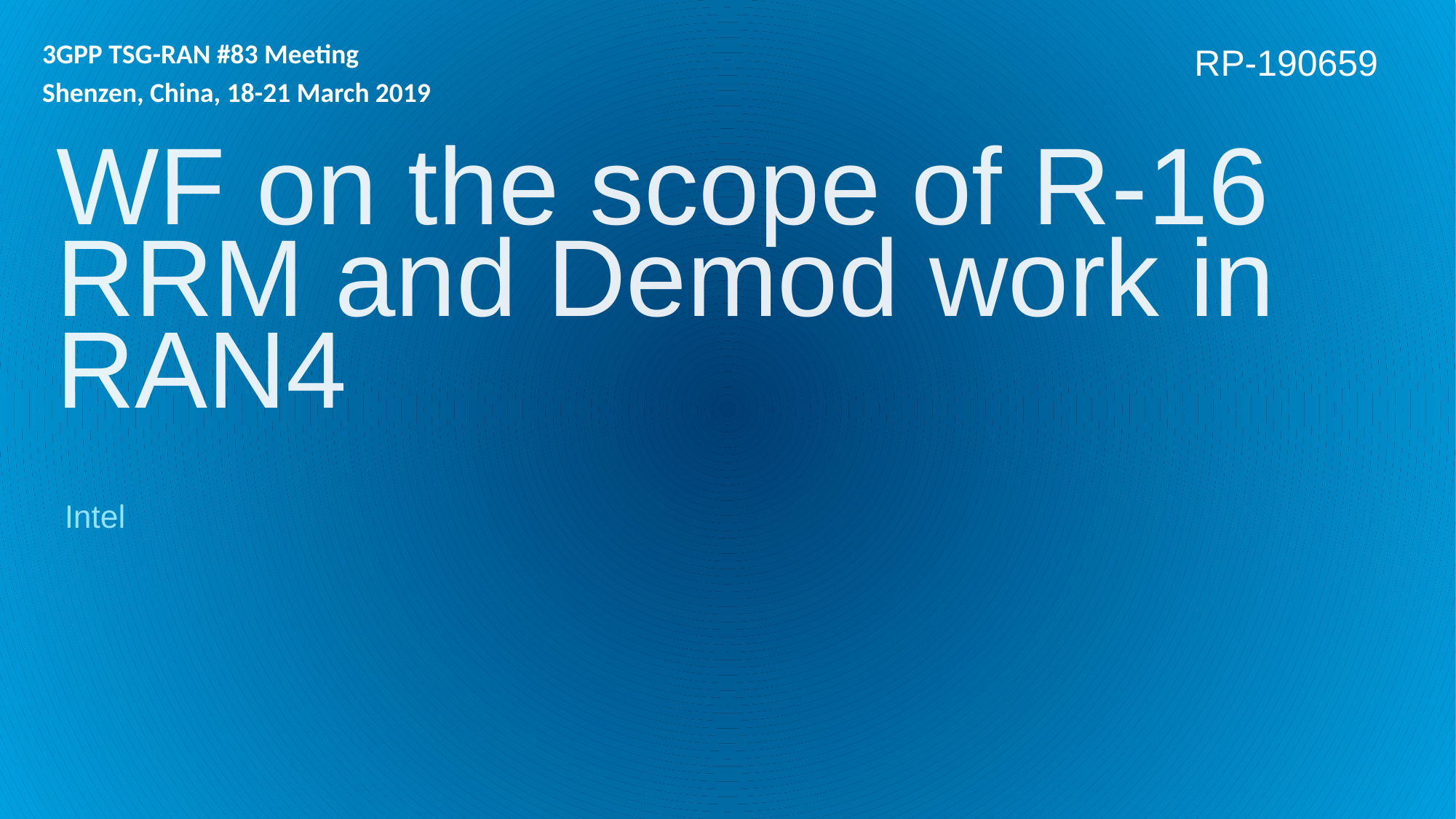

3GPP TSG-RAN #83 Meeting
Shenzen, China, 18-21 March 2019
RP-190659
# WF on the scope of R-16 RRM and Demod work in RAN4
Intel